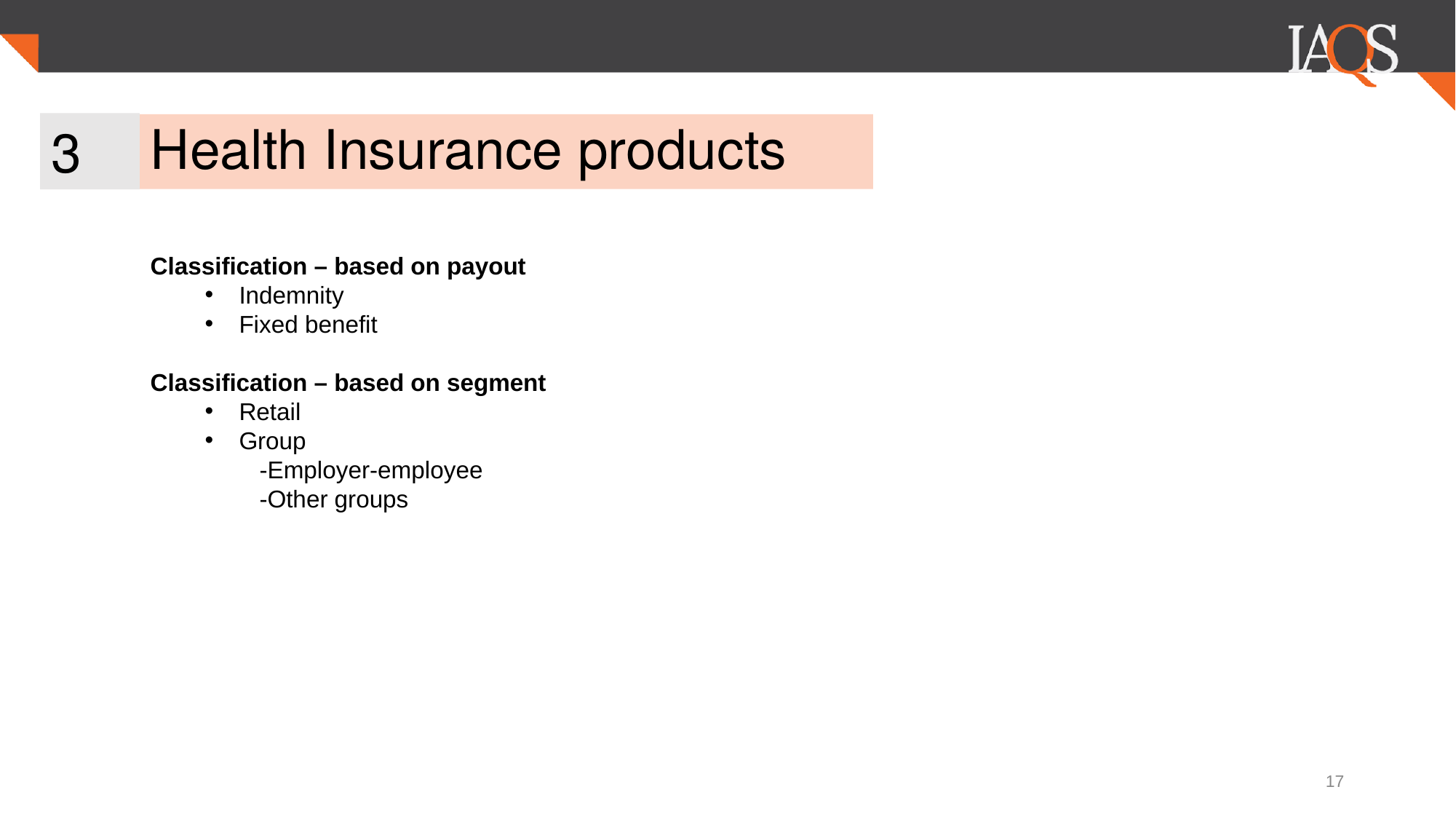

3
# Health Insurance products
Classification – based on payout
Indemnity
Fixed benefit

Classification – based on segment
Retail
Group
-Employer-employee
-Other groups

17